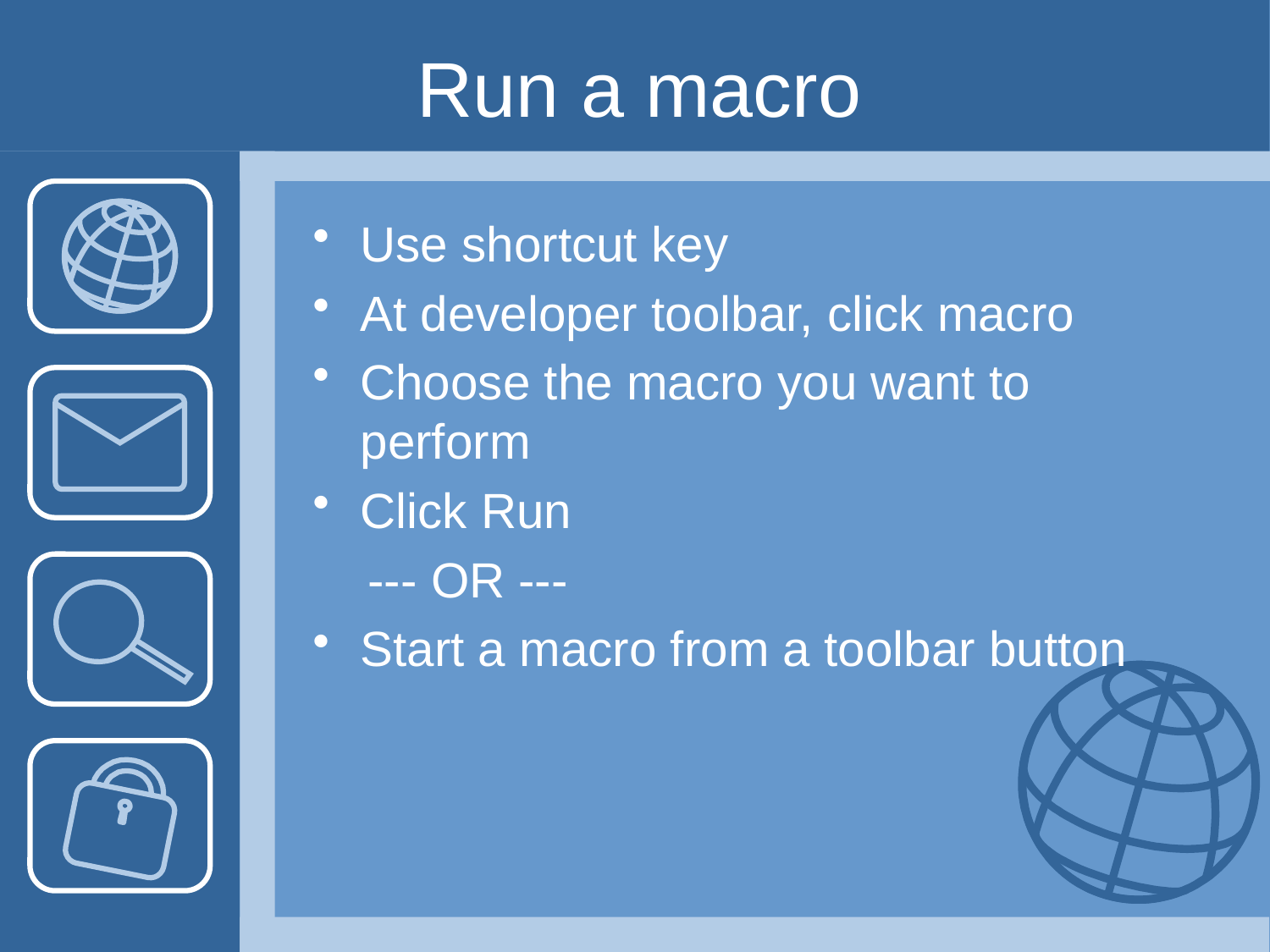

# Run a macro
Use shortcut key
At developer toolbar, click macro
Choose the macro you want to perform
Click Run
    --- OR ---
Start a macro from a toolbar button